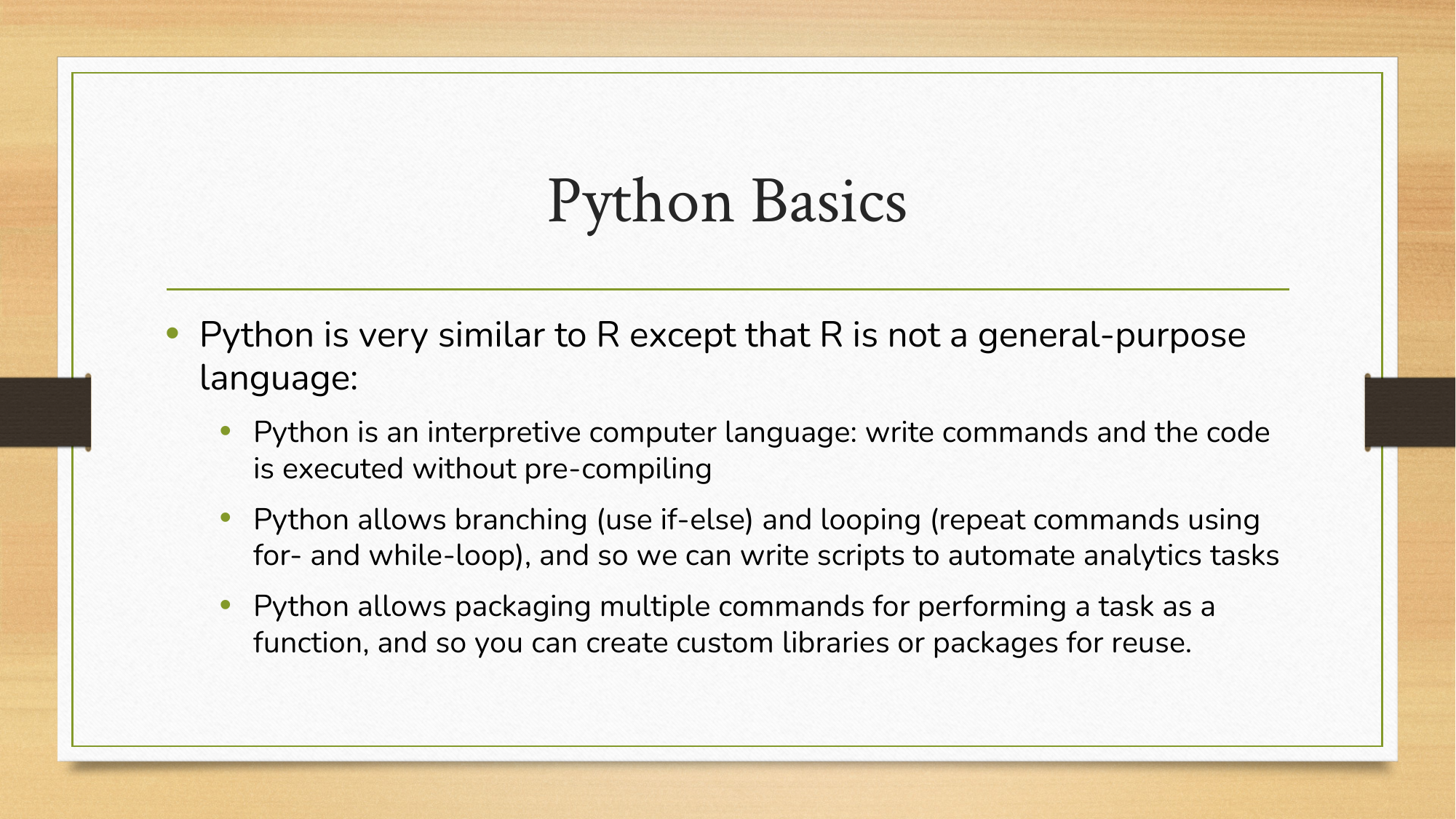

# Python Basics
Python is very similar to R except that R is not a general-purpose language:
Python is an interpretive computer language: write commands and the code is executed without pre-compiling
Python allows branching (use if-else) and looping (repeat commands using for- and while-loop), and so we can write scripts to automate analytics tasks
Python allows packaging multiple commands for performing a task as a function, and so you can create custom libraries or packages for reuse.